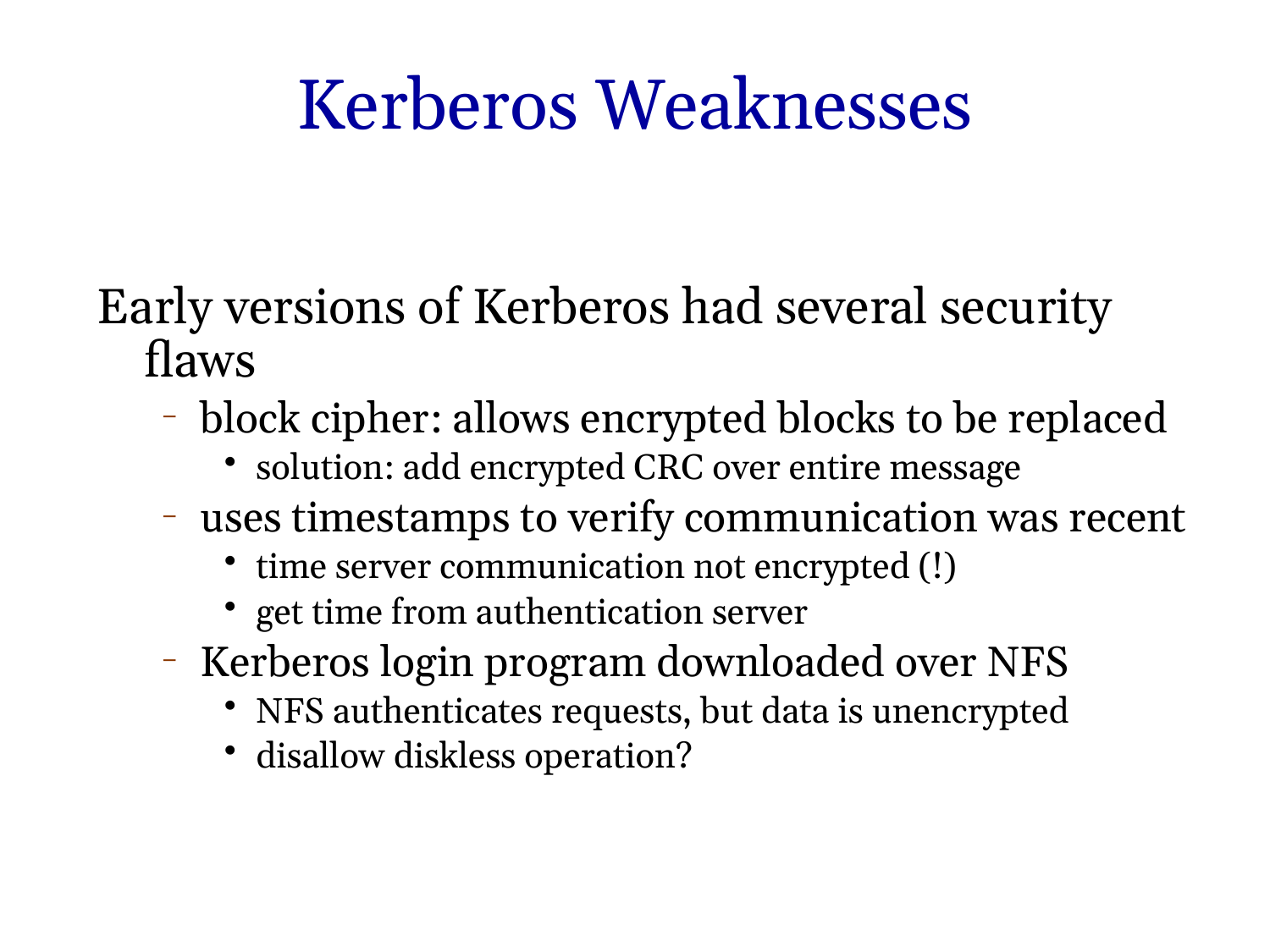

# Kerberos Weaknesses
Early versions of Kerberos had several security flaws
block cipher: allows encrypted blocks to be replaced
solution: add encrypted CRC over entire message
uses timestamps to verify communication was recent
time server communication not encrypted (!)
get time from authentication server
Kerberos login program downloaded over NFS
NFS authenticates requests, but data is unencrypted
disallow diskless operation?